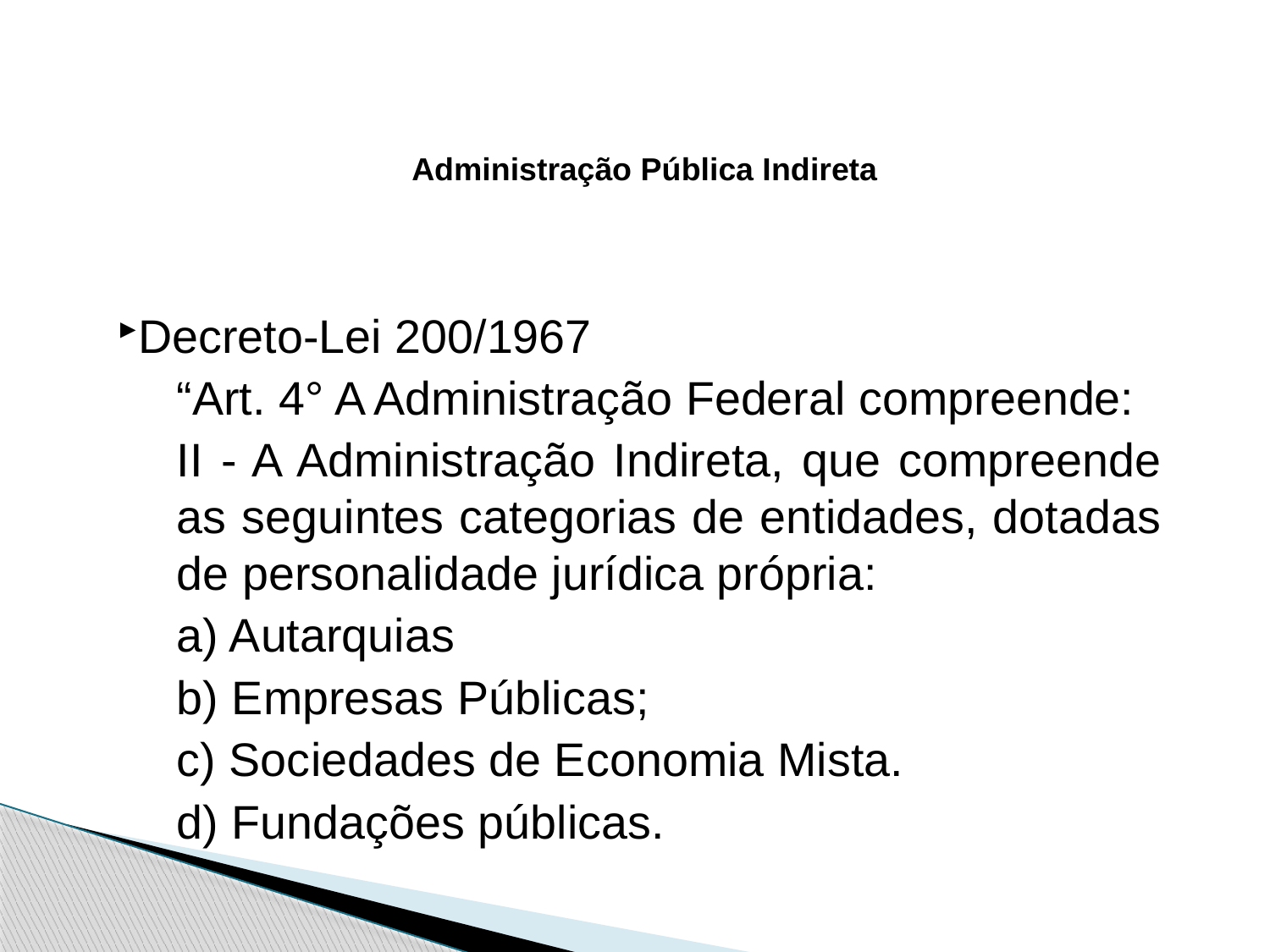

Administração Pública Indireta

Decreto-Lei 200/1967
“Art. 4° A Administração Federal compreende:
II - A Administração Indireta, que compreende as seguintes categorias de entidades, dotadas de personalidade jurídica própria:
a) Autarquias
b) Empresas Públicas;
c) Sociedades de Economia Mista.
d) Fundações públicas.